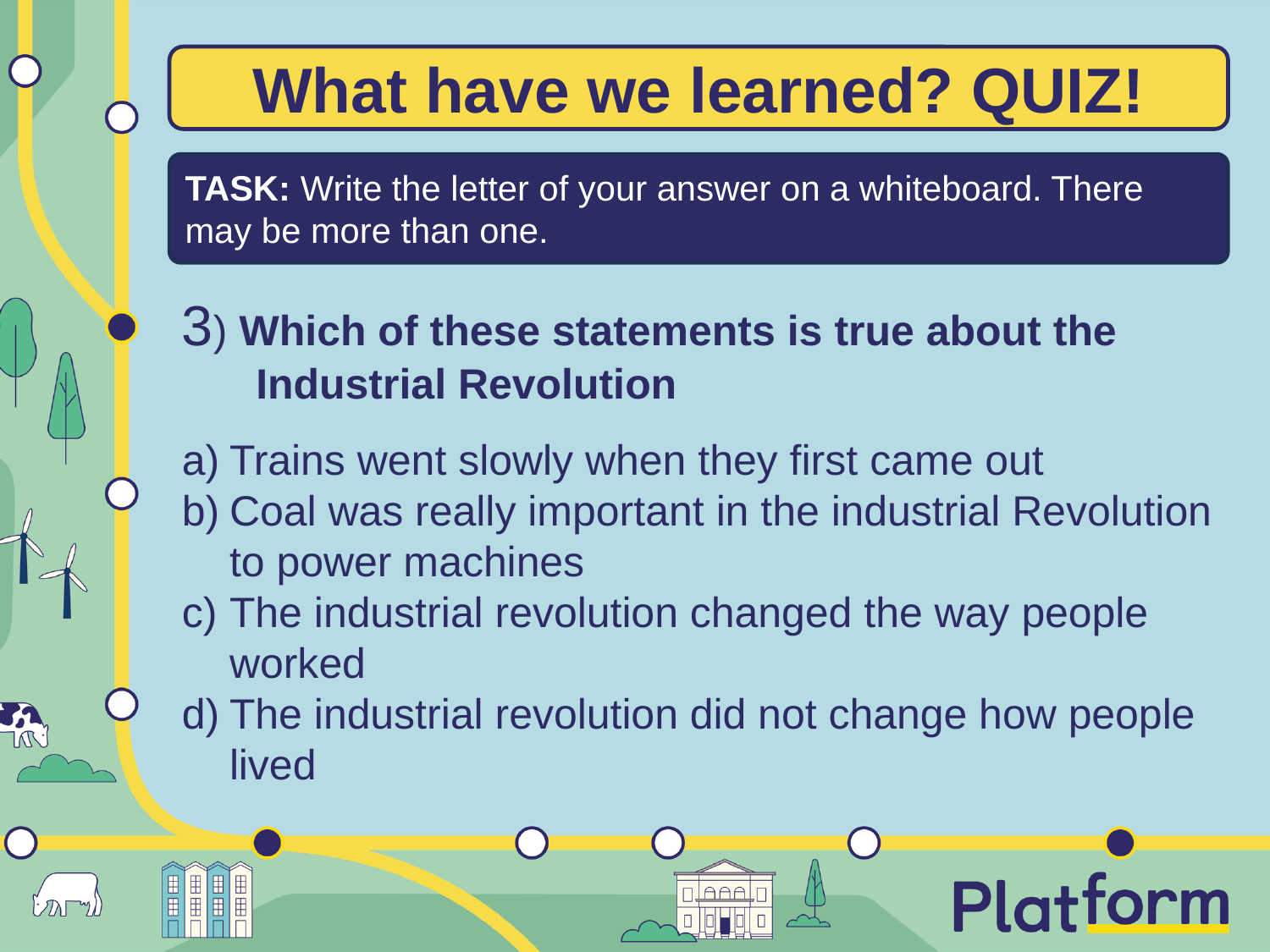

What have we learned? QUIZ!
TASK: Write the letter of your answer on a whiteboard. There may be more than one.
3) Which of these statements is true about the Industrial Revolution

Trains went slowly when they first came out
Coal was really important in the industrial Revolution to power machines
The industrial revolution changed the way people worked
The industrial revolution did not change how people lived